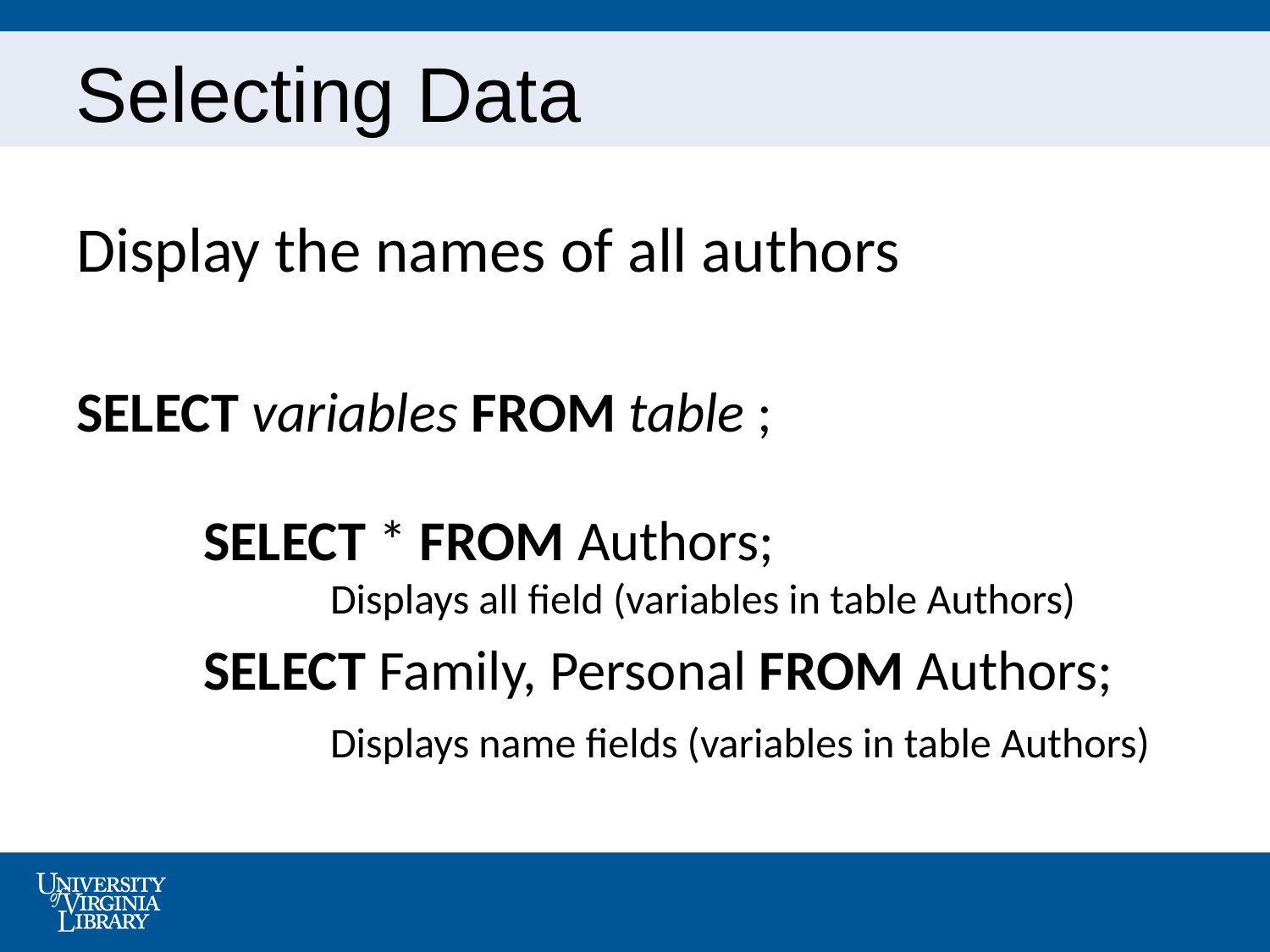

# Selecting Data
Display the names of all authors

SELECT variables FROM table ;

	SELECT * FROM Authors;
		Displays all field (variables in table Authors)
	SELECT Family, Personal FROM Authors;
		Displays name fields (variables in table Authors)